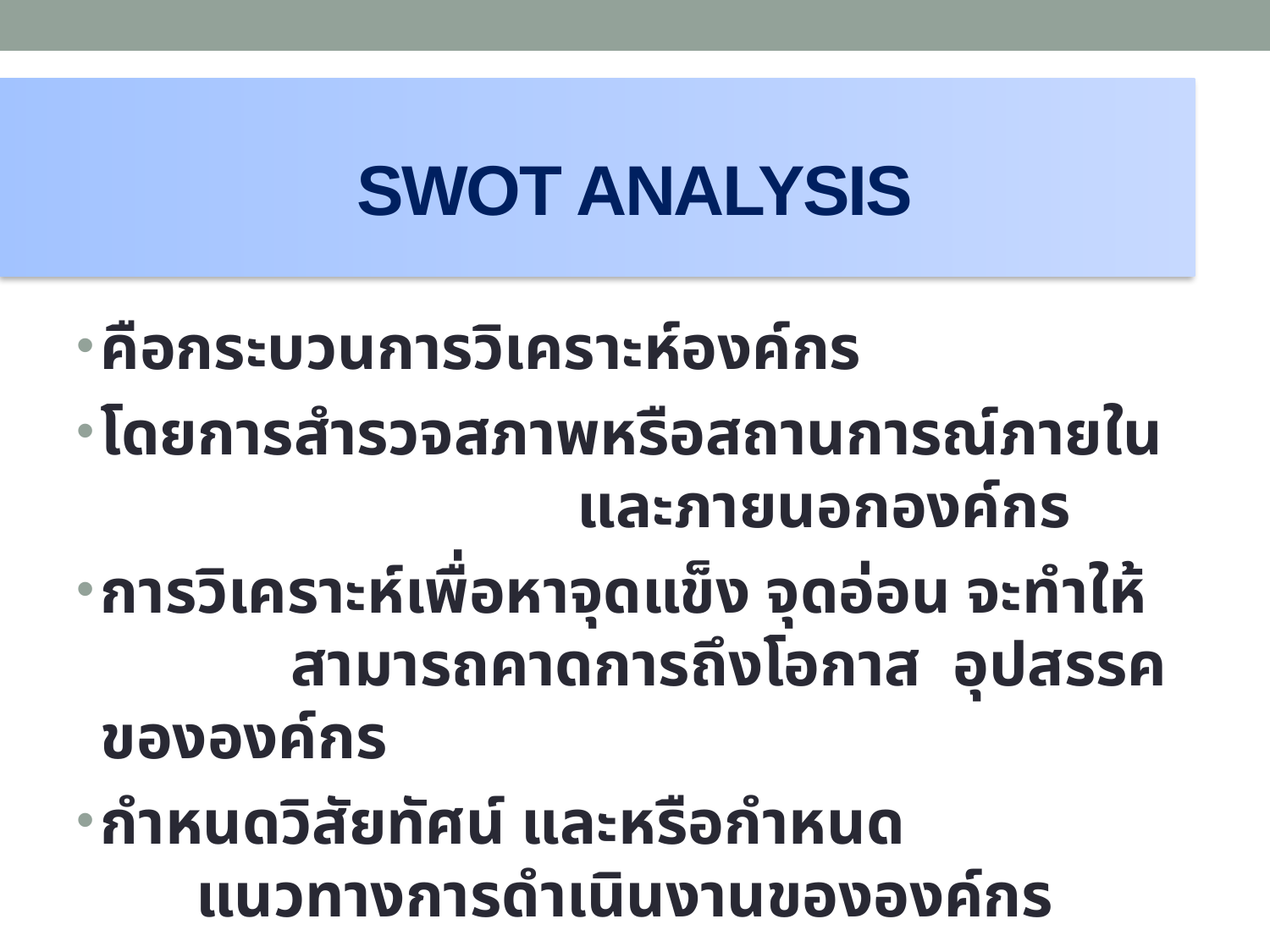

# SWOT ANALYSIS
คือกระบวนการวิเคราะห์องค์กร
โดยการสำรวจสภาพหรือสถานการณ์ภายใน                                และภายนอกองค์กร
การวิเคราะห์เพื่อหาจุดแข็ง จุดอ่อน จะทำให้               สามารถคาดการถึงโอกาส  อุปสรรคขององค์กร
กำหนดวิสัยทัศน์ และหรือกำหนด                         แนวทางการดำเนินงานขององค์กร